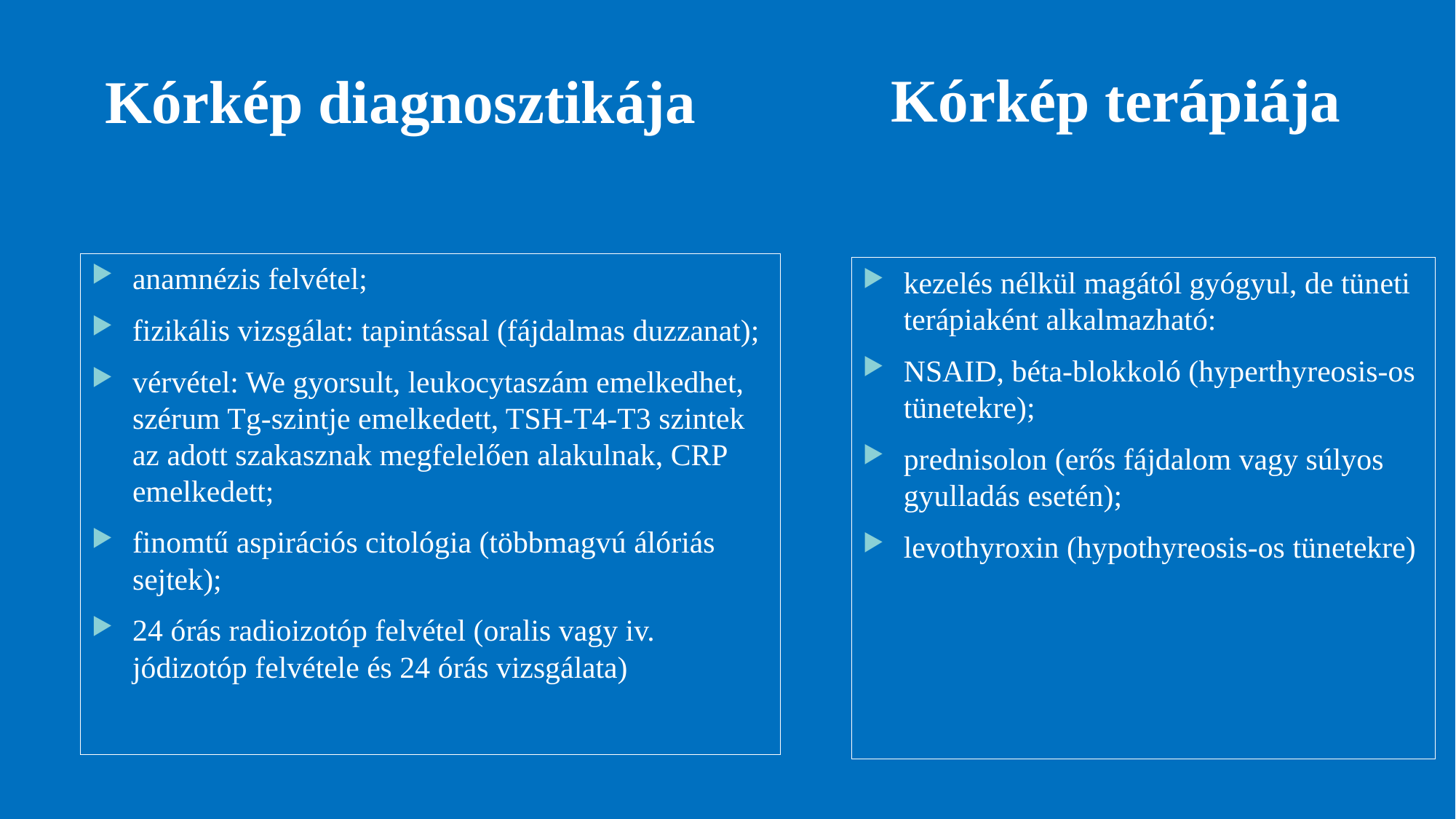

Kórkép terápiája
# Kórkép diagnosztikája
anamnézis felvétel;
fizikális vizsgálat: tapintással (fájdalmas duzzanat);
vérvétel: We gyorsult, leukocytaszám emelkedhet, szérum Tg-szintje emelkedett, TSH-T4-T3 szintek az adott szakasznak megfelelően alakulnak, CRP emelkedett;
finomtű aspirációs citológia (többmagvú álóriás sejtek);
24 órás radioizotóp felvétel (oralis vagy iv. jódizotóp felvétele és 24 órás vizsgálata)

kezelés nélkül magától gyógyul, de tüneti terápiaként alkalmazható:
NSAID, béta-blokkoló (hyperthyreosis-os tünetekre);
prednisolon (erős fájdalom vagy súlyos gyulladás esetén);
levothyroxin (hypothyreosis-os tünetekre)